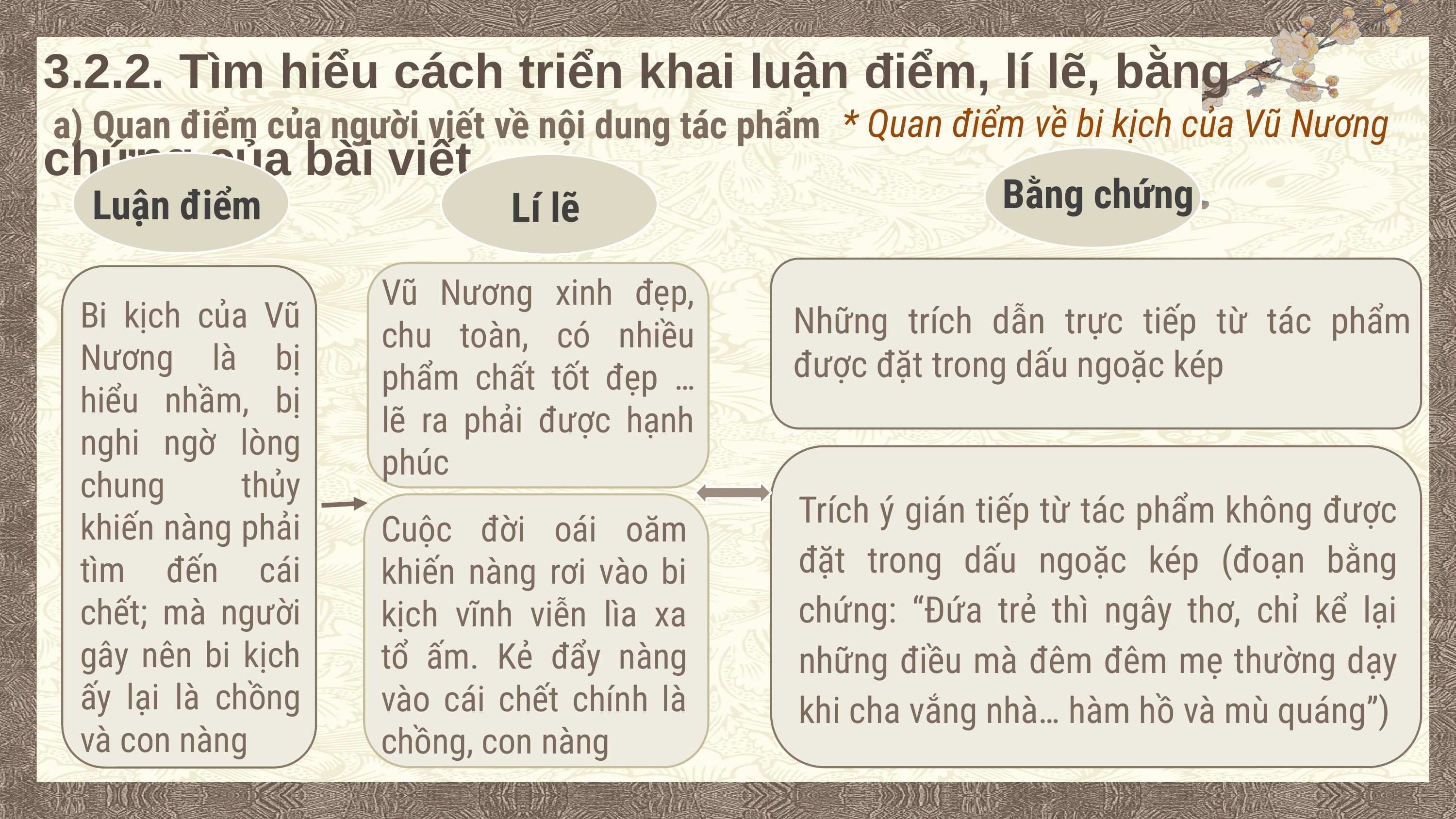

3.2.2. Tìm hiểu cách triển khai luận điểm, lí lẽ, bằng chứng của bài viết
* Quan điểm về bi kịch của Vũ Nương
a) Quan điểm của người viết về nội dung tác phẩm

Bằng chứng
Luận điểm
Lí lẽ

Vũ Nương xinh đẹp, chu toàn, có nhiều phẩm chất tốt đẹp … lẽ ra phải được hạnh phúc
Bi kịch của Vũ Nương là bị hiểu nhầm, bị nghi ngờ lòng chung thủy khiến nàng phải tìm đến cái chết; mà người gây nên bi kịch ấy lại là chồng và con nàng
Những trích dẫn trực tiếp từ tác phẩm được đặt trong dấu ngoặc kép

Trích ý gián tiếp từ tác phẩm không được đặt trong dấu ngoặc kép (đoạn bằng chứng: “Đứa trẻ thì ngây thơ, chỉ kể lại những điều mà đêm đêm mẹ thường dạy khi cha vắng nhà… hàm hồ và mù quáng”)

Cuộc đời oái oăm khiến nàng rơi vào bi kịch vĩnh viễn lìa xa tổ ấm. Kẻ đẩy nàng vào cái chết chính là chồng, con nàng